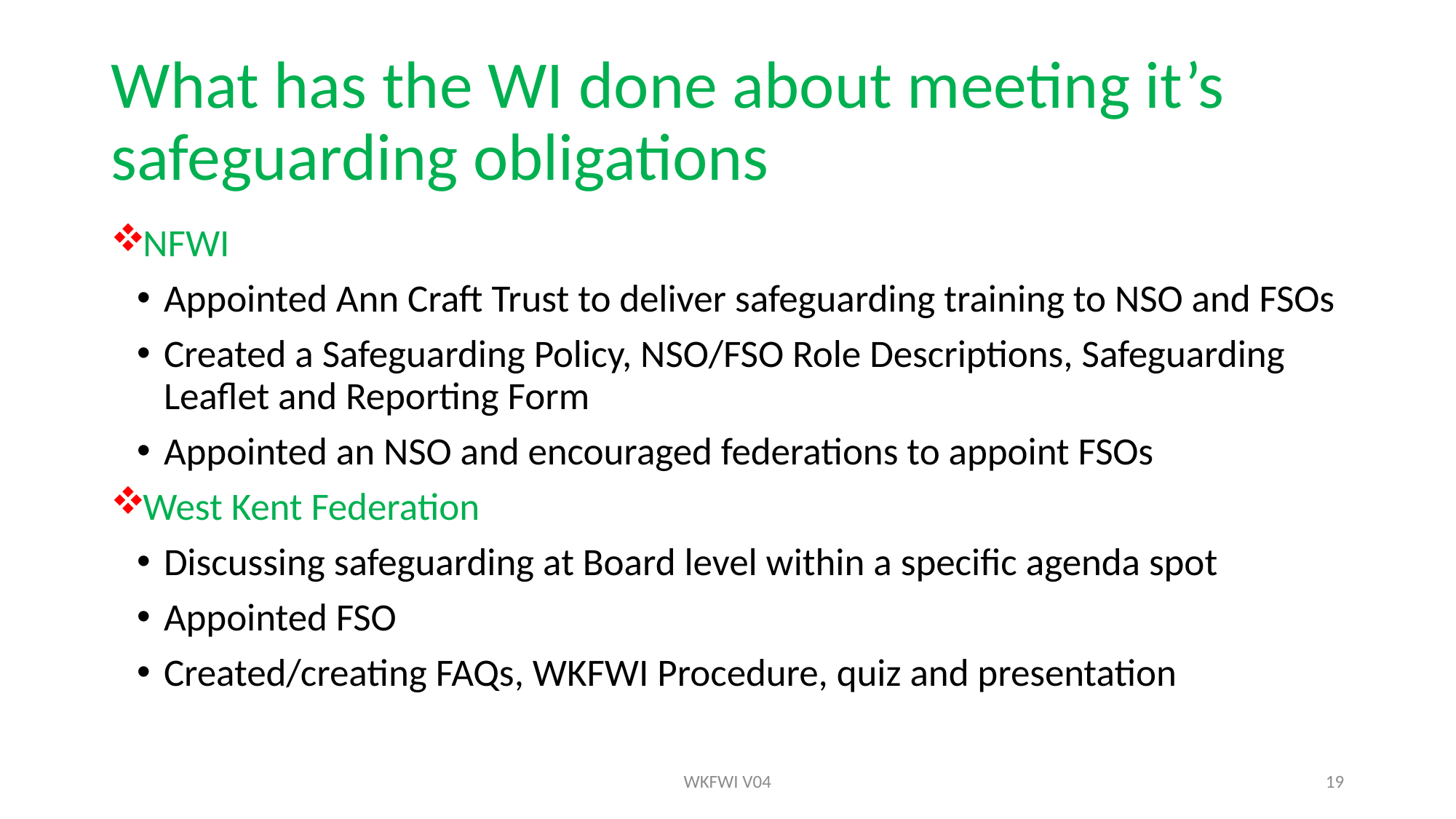

# What has the WI done about meeting it’s safeguarding obligations
NFWI
Appointed Ann Craft Trust to deliver safeguarding training to NSO and FSOs
Created a Safeguarding Policy, NSO/FSO Role Descriptions, Safeguarding Leaflet and Reporting Form
Appointed an NSO and encouraged federations to appoint FSOs
West Kent Federation
Discussing safeguarding at Board level within a specific agenda spot
Appointed FSO
Created/creating FAQs, WKFWI Procedure, quiz and presentation
WKFWI V04
19